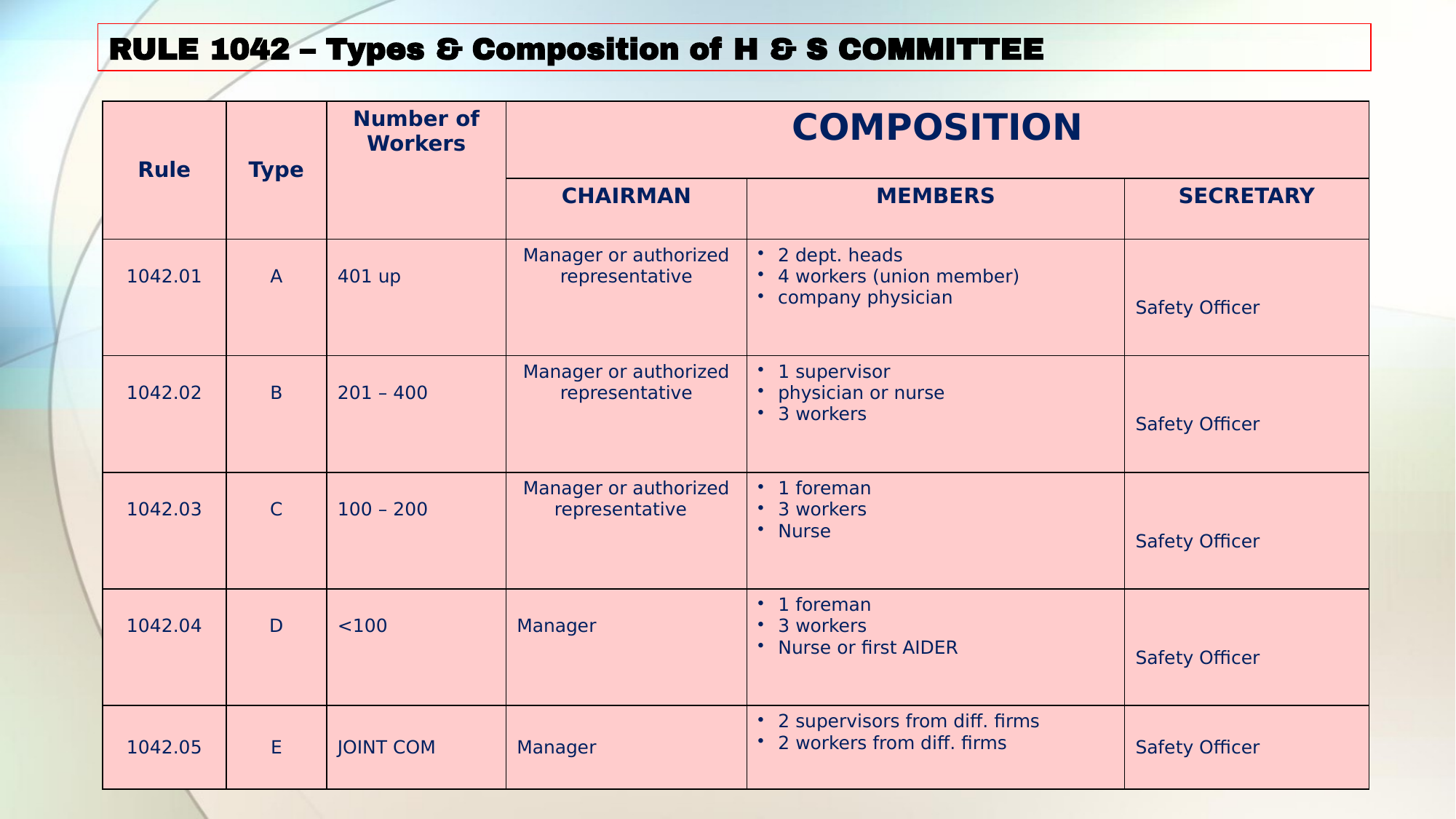

RULE 1042 – Types & Composition of H & S COMMITTEE
| Rule | Type | Number of Workers | COMPOSITION |  |  |
| --- | --- | --- | --- | --- | --- |
|  |  |  | CHAIRMAN | MEMBERS | SECRETARY |
| 1042.01 | A | 401 up | Manager or authorized representative | 2 dept. heads 4 workers (union member) company physician | Safety Officer |
| 1042.02 | B | 201 – 400 | Manager or authorized representative | 1 supervisor physician or nurse 3 workers | Safety Officer |
| 1042.03 | C | 100 – 200 | Manager or authorized representative | 1 foreman 3 workers Nurse | Safety Officer |
| 1042.04 | D | <100 | Manager | 1 foreman 3 workers Nurse or first AIDER | Safety Officer |
| 1042.05 | E | JOINT COM | Manager | 2 supervisors from diff. firms 2 workers from diff. firms | Safety Officer |